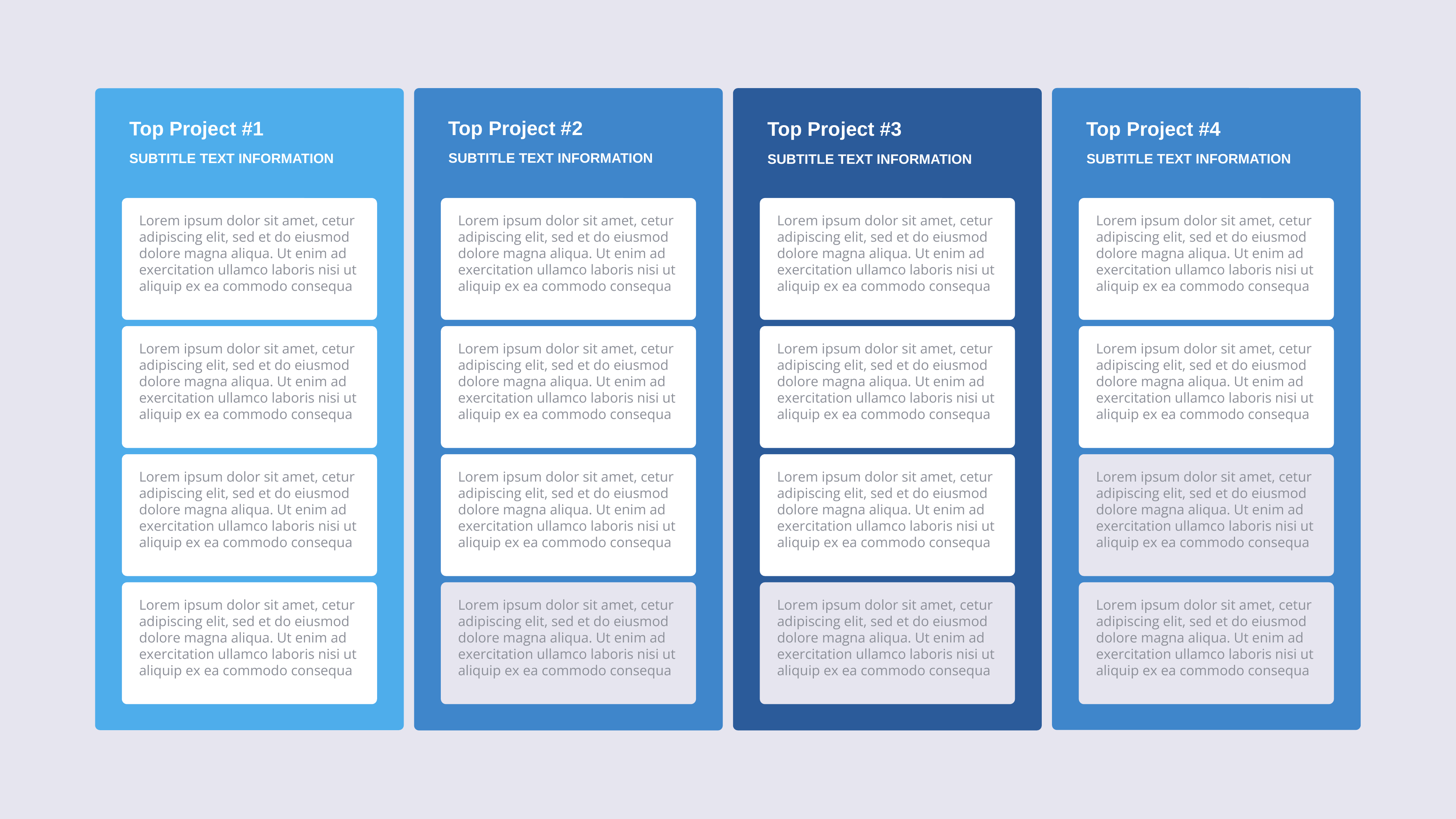

Top Project #2
Top Project #1
Top Project #4
Top Project #3
Subtitle text information
Subtitle text information
Subtitle text information
Subtitle text information

Lorem ipsum dolor sit amet, cetur adipiscing elit, sed et do eiusmod dolore magna aliqua. Ut enim ad exercitation ullamco laboris nisi ut aliquip ex ea commodo consequa

Lorem ipsum dolor sit amet, cetur adipiscing elit, sed et do eiusmod dolore magna aliqua. Ut enim ad exercitation ullamco laboris nisi ut aliquip ex ea commodo consequa

Lorem ipsum dolor sit amet, cetur adipiscing elit, sed et do eiusmod dolore magna aliqua. Ut enim ad exercitation ullamco laboris nisi ut aliquip ex ea commodo consequa

Lorem ipsum dolor sit amet, cetur adipiscing elit, sed et do eiusmod dolore magna aliqua. Ut enim ad exercitation ullamco laboris nisi ut aliquip ex ea commodo consequa

Lorem ipsum dolor sit amet, cetur adipiscing elit, sed et do eiusmod dolore magna aliqua. Ut enim ad exercitation ullamco laboris nisi ut aliquip ex ea commodo consequa

Lorem ipsum dolor sit amet, cetur adipiscing elit, sed et do eiusmod dolore magna aliqua. Ut enim ad exercitation ullamco laboris nisi ut aliquip ex ea commodo consequa

Lorem ipsum dolor sit amet, cetur adipiscing elit, sed et do eiusmod dolore magna aliqua. Ut enim ad exercitation ullamco laboris nisi ut aliquip ex ea commodo consequa

Lorem ipsum dolor sit amet, cetur adipiscing elit, sed et do eiusmod dolore magna aliqua. Ut enim ad exercitation ullamco laboris nisi ut aliquip ex ea commodo consequa

Lorem ipsum dolor sit amet, cetur adipiscing elit, sed et do eiusmod dolore magna aliqua. Ut enim ad exercitation ullamco laboris nisi ut aliquip ex ea commodo consequa

Lorem ipsum dolor sit amet, cetur adipiscing elit, sed et do eiusmod dolore magna aliqua. Ut enim ad exercitation ullamco laboris nisi ut aliquip ex ea commodo consequa

Lorem ipsum dolor sit amet, cetur adipiscing elit, sed et do eiusmod dolore magna aliqua. Ut enim ad exercitation ullamco laboris nisi ut aliquip ex ea commodo consequa

Lorem ipsum dolor sit amet, cetur adipiscing elit, sed et do eiusmod dolore magna aliqua. Ut enim ad exercitation ullamco laboris nisi ut aliquip ex ea commodo consequa

Lorem ipsum dolor sit amet, cetur adipiscing elit, sed et do eiusmod dolore magna aliqua. Ut enim ad exercitation ullamco laboris nisi ut aliquip ex ea commodo consequa

Lorem ipsum dolor sit amet, cetur adipiscing elit, sed et do eiusmod dolore magna aliqua. Ut enim ad exercitation ullamco laboris nisi ut aliquip ex ea commodo consequa

Lorem ipsum dolor sit amet, cetur adipiscing elit, sed et do eiusmod dolore magna aliqua. Ut enim ad exercitation ullamco laboris nisi ut aliquip ex ea commodo consequa

Lorem ipsum dolor sit amet, cetur adipiscing elit, sed et do eiusmod dolore magna aliqua. Ut enim ad exercitation ullamco laboris nisi ut aliquip ex ea commodo consequa